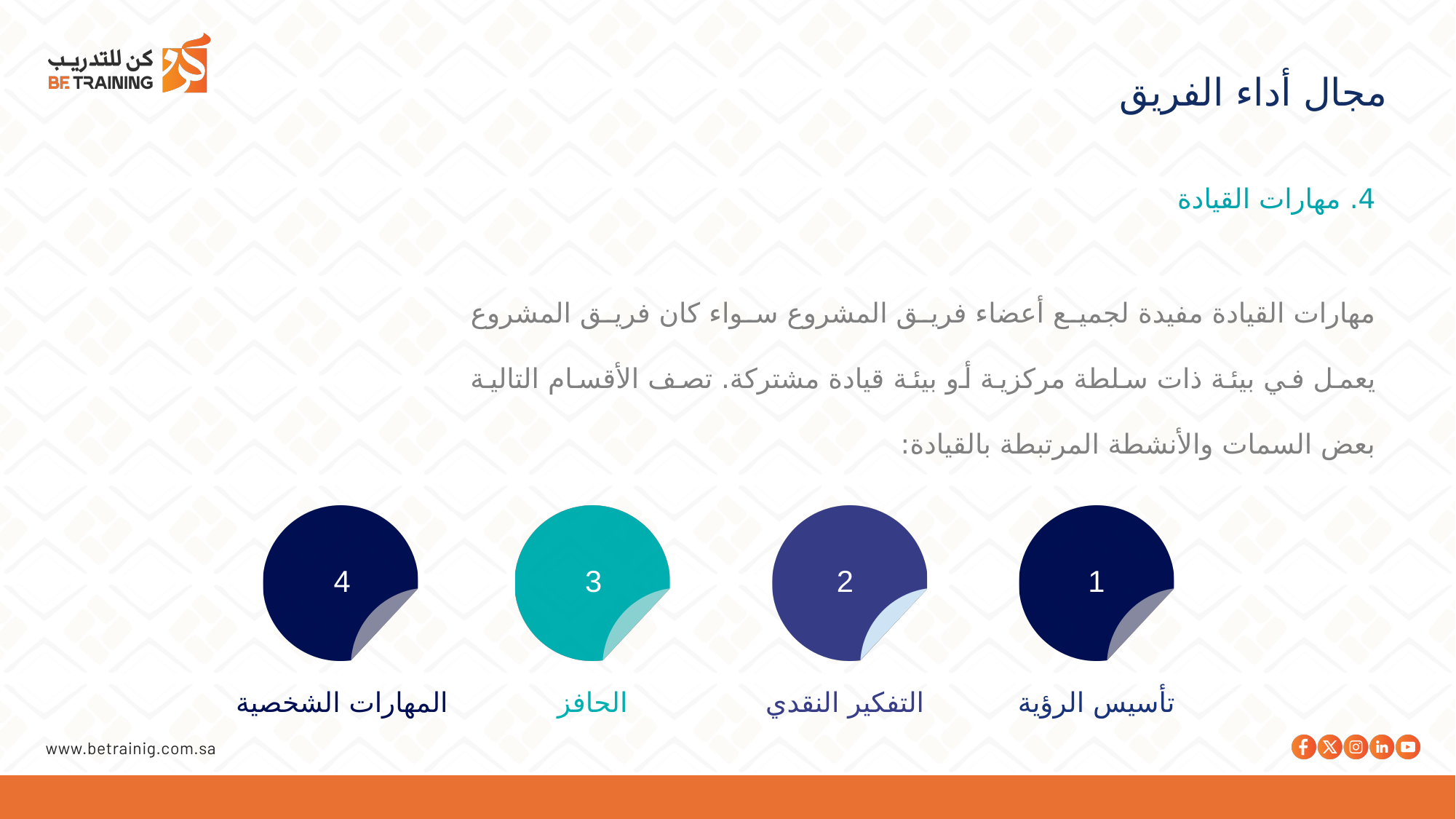

مجال أداء الفريق
4. مهارات القيادة

مهارات القيادة مفيدة لجميع أعضاء فريق المشروع سواء كان فريق المشروع يعمل في بيئة ذات سلطة مركزية أو بيئة قيادة مشتركة. تصف الأقسام التالية بعض السمات والأنشطة المرتبطة بالقيادة:

4

3

2

1
المهارات الشخصية
الحافز
التفكير النقدي
تأسيس الرؤية